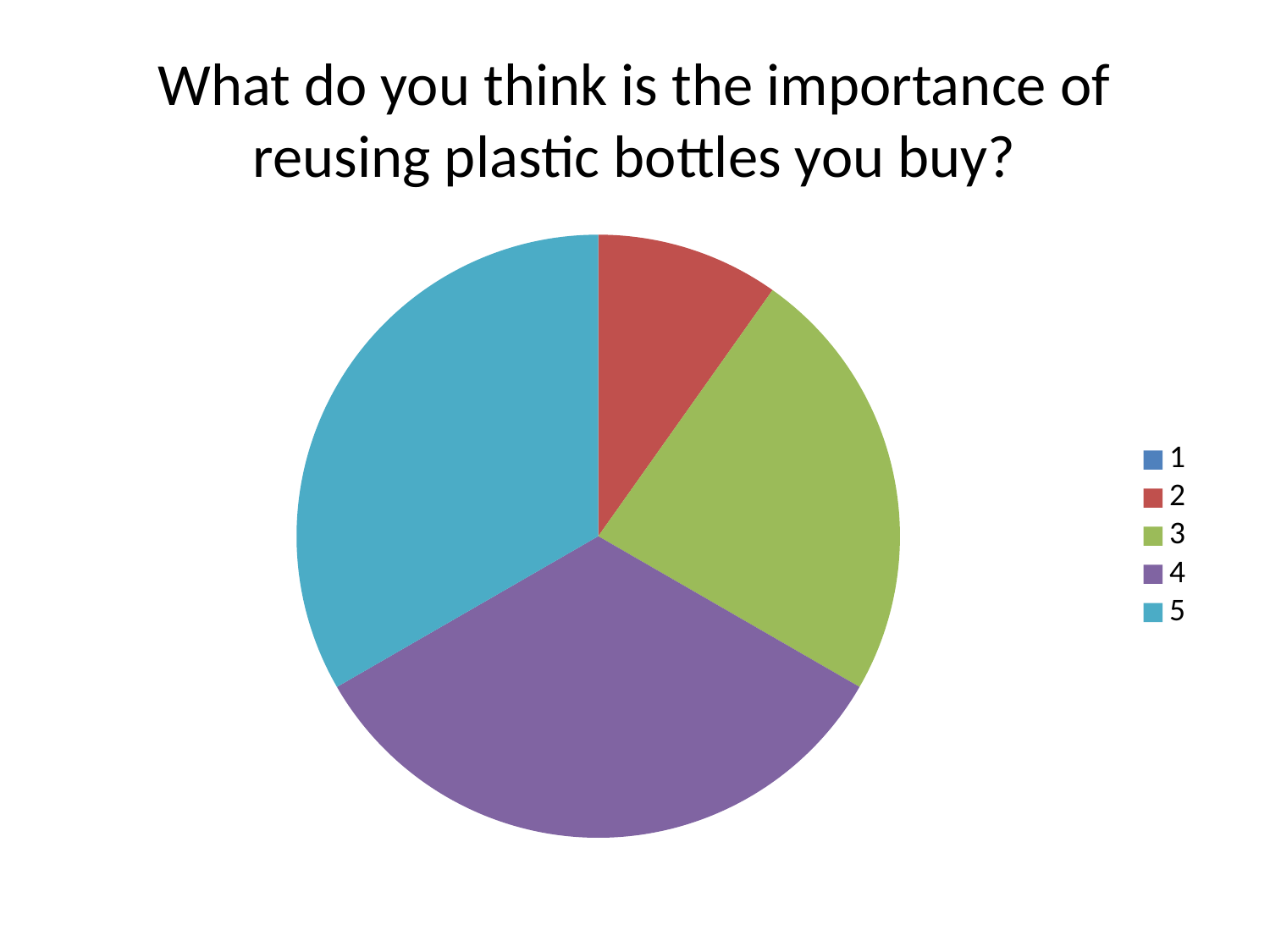

# What do you think is the importance of reusing plastic bottles you buy?

### Chart

| Category | Ventas |
|---|---|
| 1 | None |
| 2 | 5.0 |
| 3 | 12.0 |
| 4 | 17.0 |
| 5 | 17.0 |